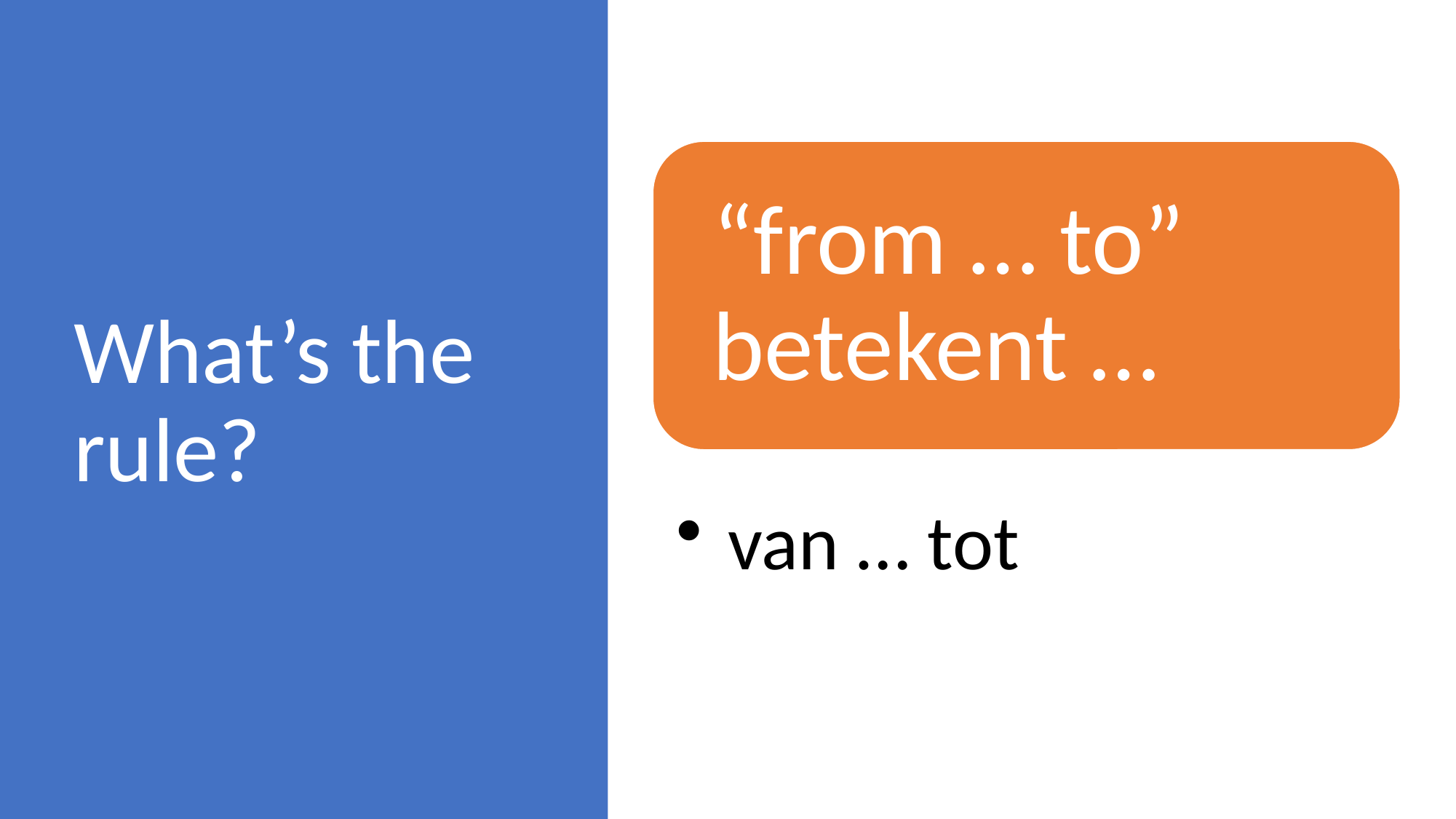

# What’s the rule?
“from … to” betekent …
 van … tot